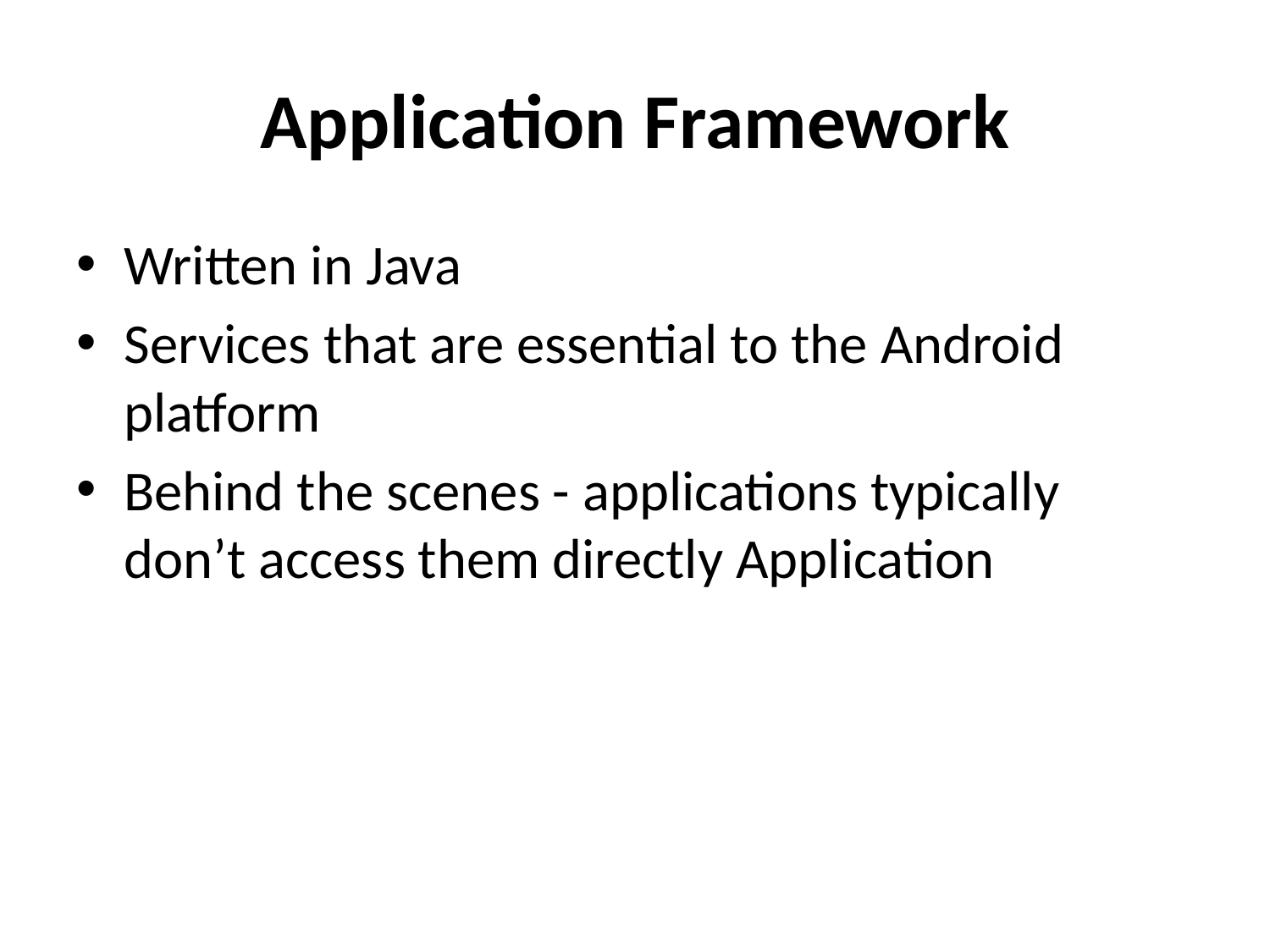

# Application Framework
Written in Java
Services that are essential to the Android platform
Behind the scenes - applications typically donʼt access them directly Application